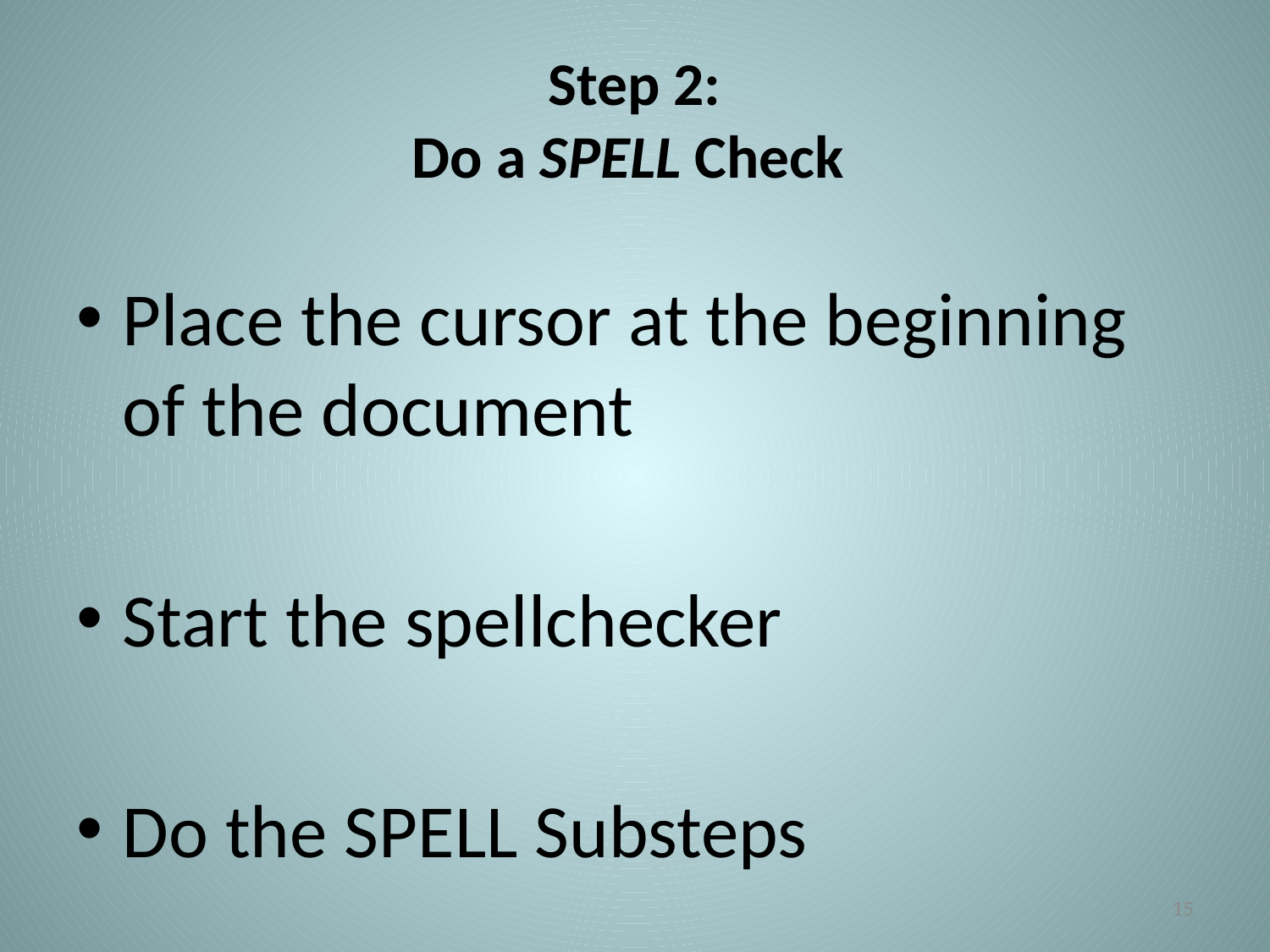

# Step 2: Do a SPELL Check
Place the cursor at the beginning of the document

Start the spellchecker

Do the SPELL Substeps

15